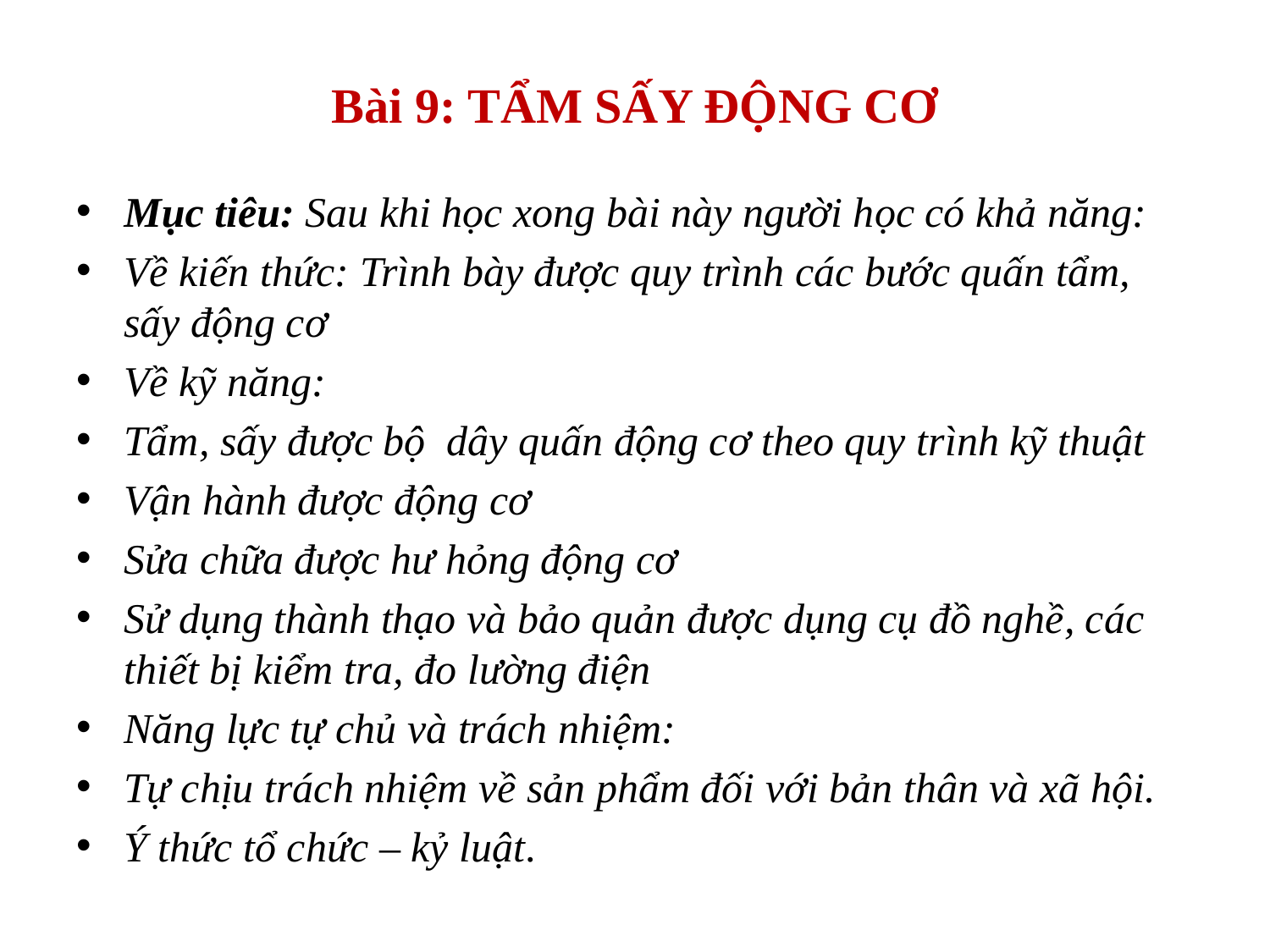

# Bài 9: TẨM SẤY ĐỘNG CƠ
Mục tiêu: Sau khi học xong bài này người học có khả năng:
Về kiến thức: Trình bày được quy trình các bước quấn tẩm, sấy động cơ
Về kỹ năng:
Tẩm, sấy được bộ  dây quấn động cơ theo quy trình kỹ thuật
Vận hành được động cơ
Sửa chữa được hư hỏng động cơ
Sử dụng thành thạo và bảo quản được dụng cụ đồ nghề, các thiết bị kiểm tra, đo lường điện
Năng lực tự chủ và trách nhiệm:
Tự chịu trách nhiệm về sản phẩm đối với bản thân và xã hội.
Ý thức tổ chức – kỷ luật.